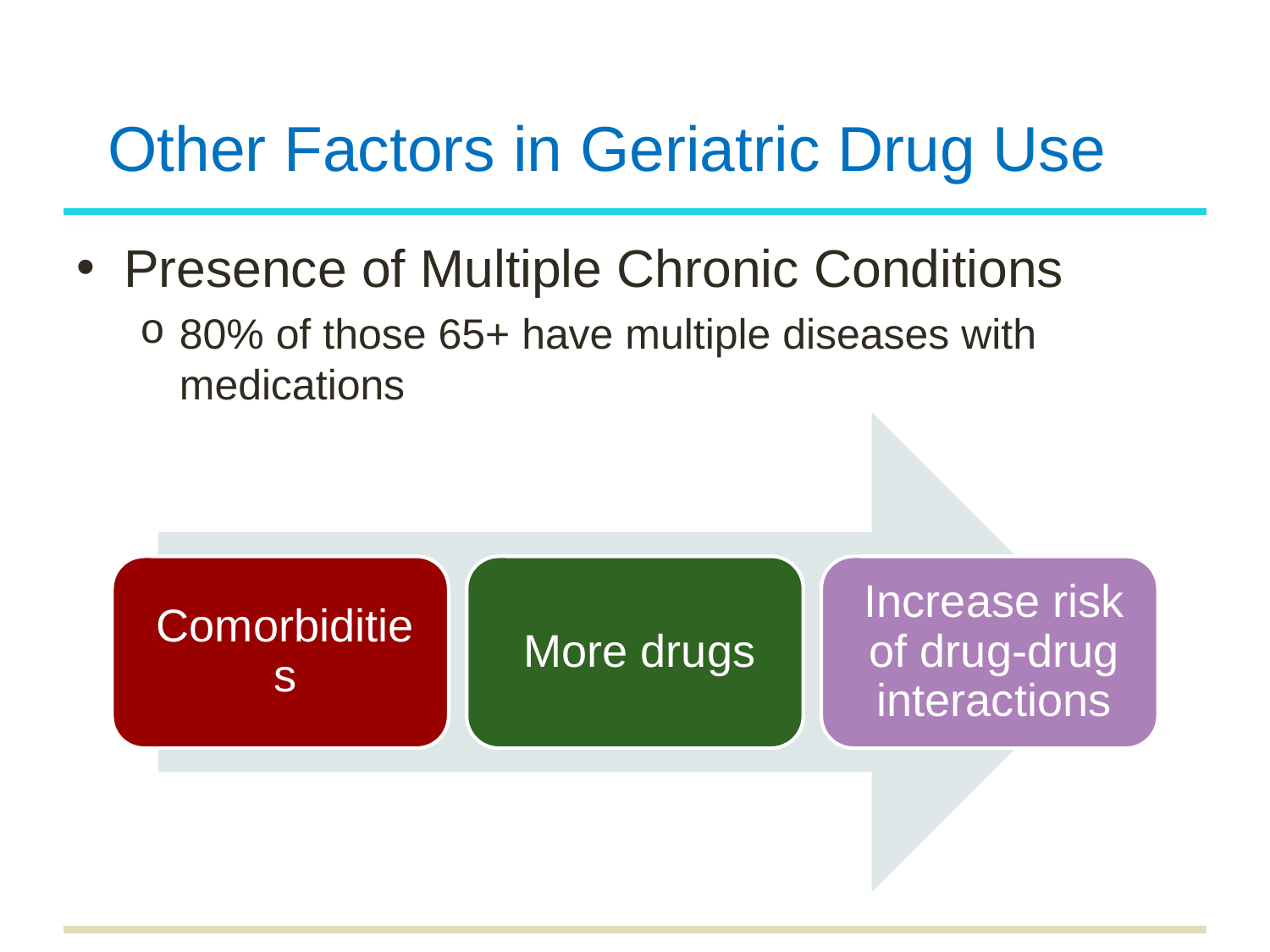

# Other Factors in Geriatric Drug Use
Presence of Multiple Chronic Conditions
80% of those 65+ have multiple diseases with medications

Comorbidities
More drugs
Increase risk of drug-drug interactions
4